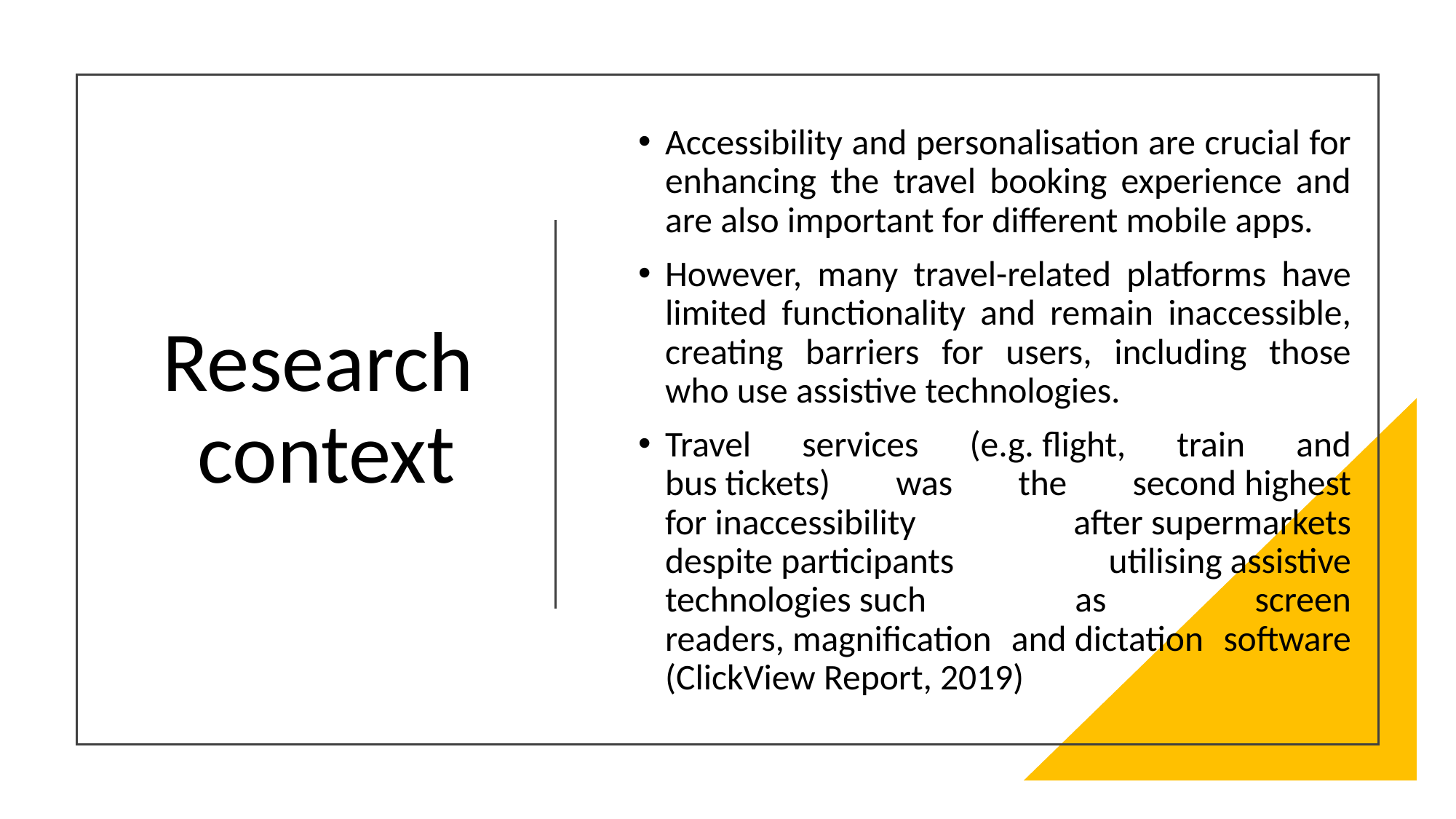

Accessibility and personalisation are crucial for enhancing the travel booking experience and are also important for different mobile apps.
However, many travel-related platforms have limited functionality and remain inaccessible, creating barriers for users, including those who use assistive technologies.
Travel services (e.g. flight, train and bus tickets) was the second highest for inaccessibility after supermarkets despite participants utilising assistive technologies such as screen readers, magnification and dictation software (ClickView Report, 2019)

# Research context